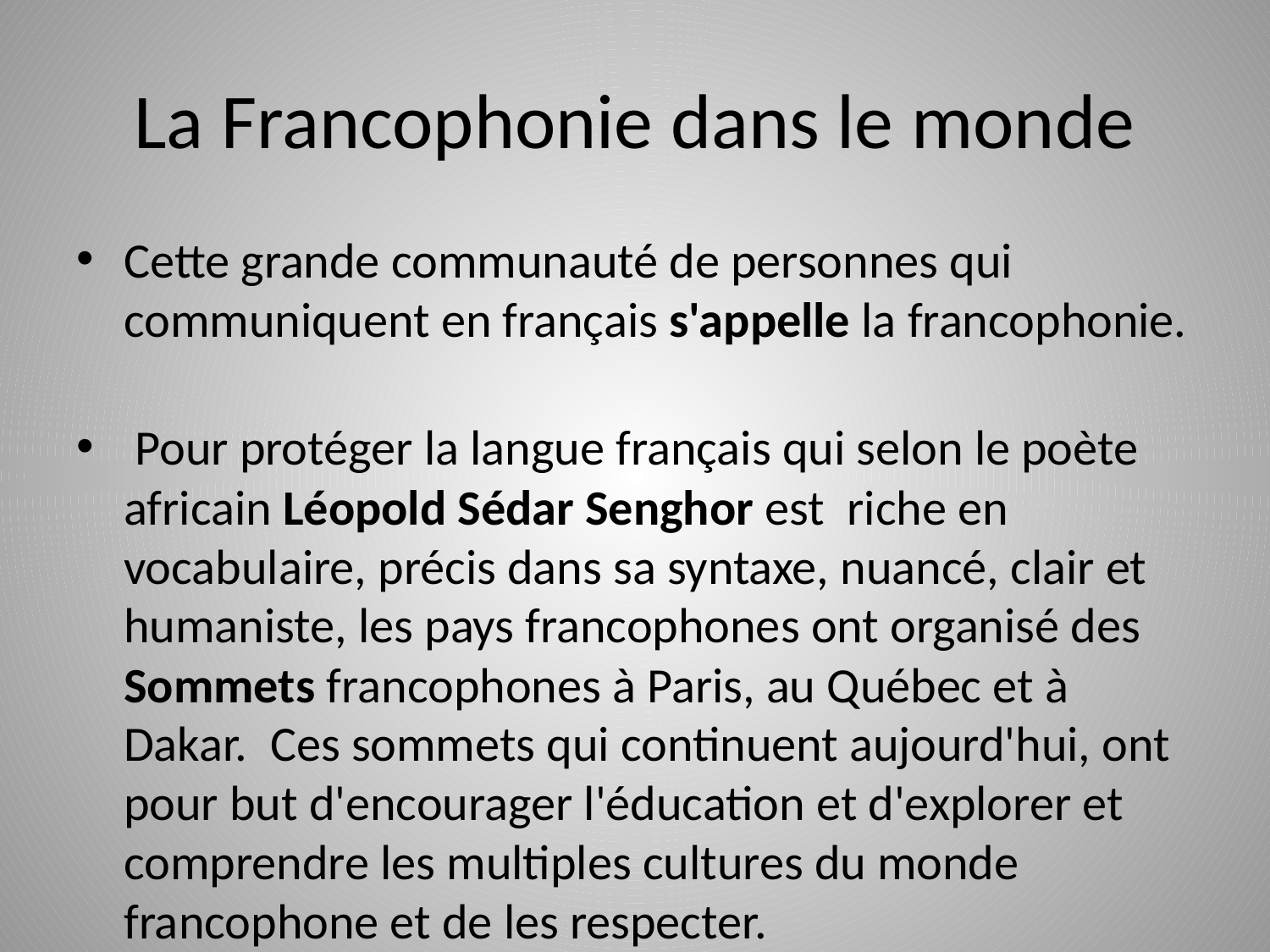

# La Francophonie dans le monde
Cette grande communauté de personnes qui communiquent en français s'appelle la francophonie.
 Pour protéger la langue français qui selon le poète africain Léopold Sédar Senghor est  riche en vocabulaire, précis dans sa syntaxe, nuancé, clair et humaniste, les pays francophones ont organisé des Sommets francophones à Paris, au Québec et à Dakar.  Ces sommets qui continuent aujourd'hui, ont pour but d'encourager l'éducation et d'explorer et comprendre les multiples cultures du monde francophone et de les respecter.